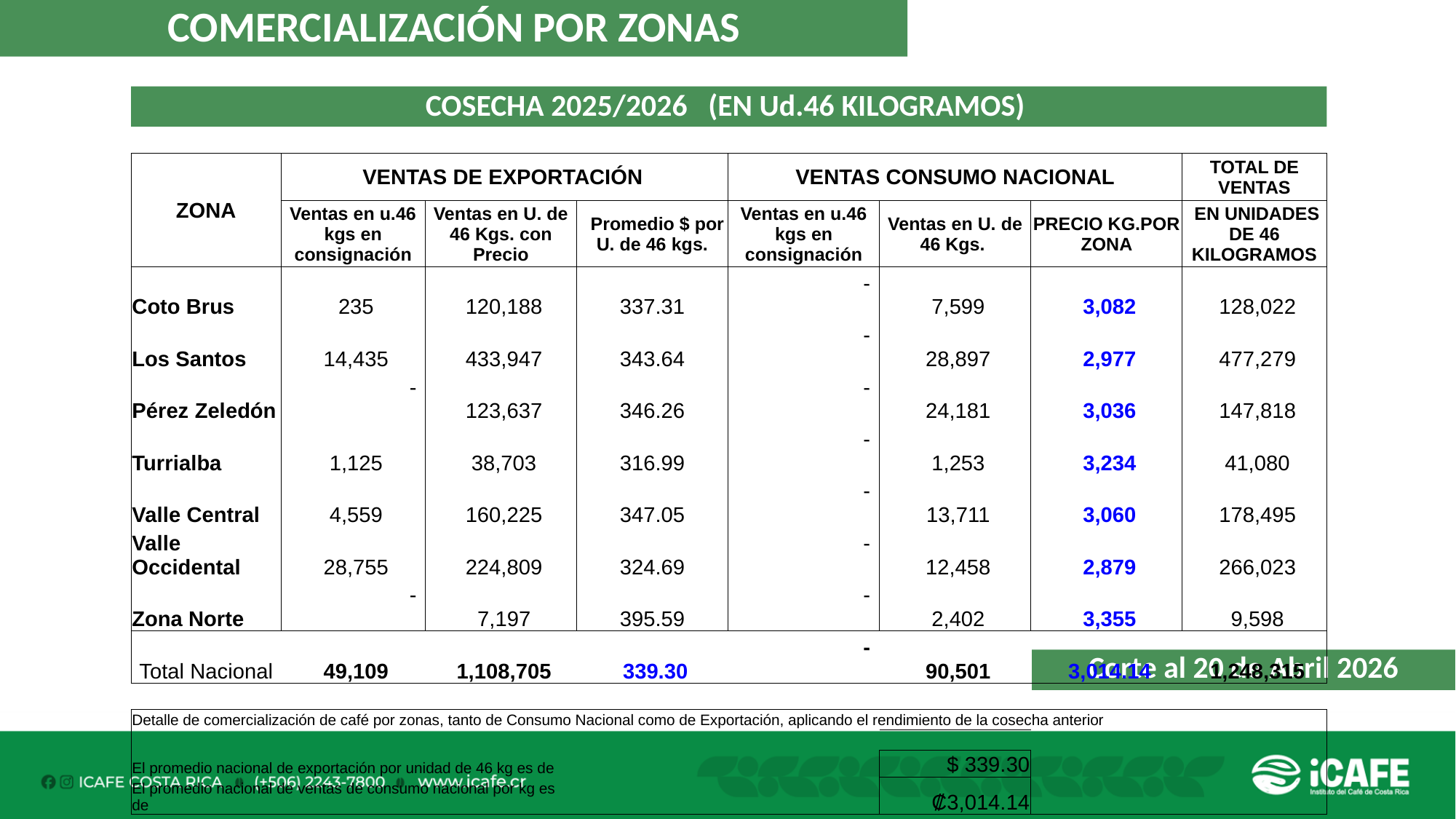

COMERCIALIZACIÓN POR ZONAS
COSECHA 2025/2026   (EN Ud.46 KILOGRAMOS)
| ZONA | VENTAS DE EXPORTACIÓN |  |  | VENTAS CONSUMO NACIONAL |  |  | TOTAL DE VENTAS |
| --- | --- | --- | --- | --- | --- | --- | --- |
|  | Ventas en u.46 kgs en consignación | Ventas en U. de 46 Kgs. con Precio | Promedio $ por U. de 46 kgs. | Ventas en u.46 kgs en consignación | Ventas en U. de 46 Kgs. | PRECIO KG.POR ZONA | EN UNIDADES DE 46 KILOGRAMOS |
| Coto Brus | 235 | 120,188 | 337.31 | - | 7,599 | 3,082 | 128,022 |
| Los Santos | 14,435 | 433,947 | 343.64 | - | 28,897 | 2,977 | 477,279 |
| Pérez Zeledón | - | 123,637 | 346.26 | - | 24,181 | 3,036 | 147,818 |
| Turrialba | 1,125 | 38,703 | 316.99 | - | 1,253 | 3,234 | 41,080 |
| Valle Central | 4,559 | 160,225 | 347.05 | - | 13,711 | 3,060 | 178,495 |
| Valle Occidental | 28,755 | 224,809 | 324.69 | - | 12,458 | 2,879 | 266,023 |
| Zona Norte | - | 7,197 | 395.59 | - | 2,402 | 3,355 | 9,598 |
| Total Nacional | 49,109 | 1,108,705 | 339.30 | - | 90,501 | 3,014.14 | 1,248,315 |
|  |  |  |  |  |  |  |  |
| Detalle de comercialización de café por zonas, tanto de Consumo Nacional como de Exportación, aplicando el rendimiento de la cosecha anterior |  |  |  |  |  |  |  |
|  |  |  |  |  |  |  |  |
| El promedio nacional de exportación por unidad de 46 kg es de |  |  |  |  | $ 339.30 |  |  |
| El promedio nacional de ventas de consumo nacional por kg es de |  |  |  |  | ₡3,014.14 |  |  |

Corte al 20 de Abril 2026